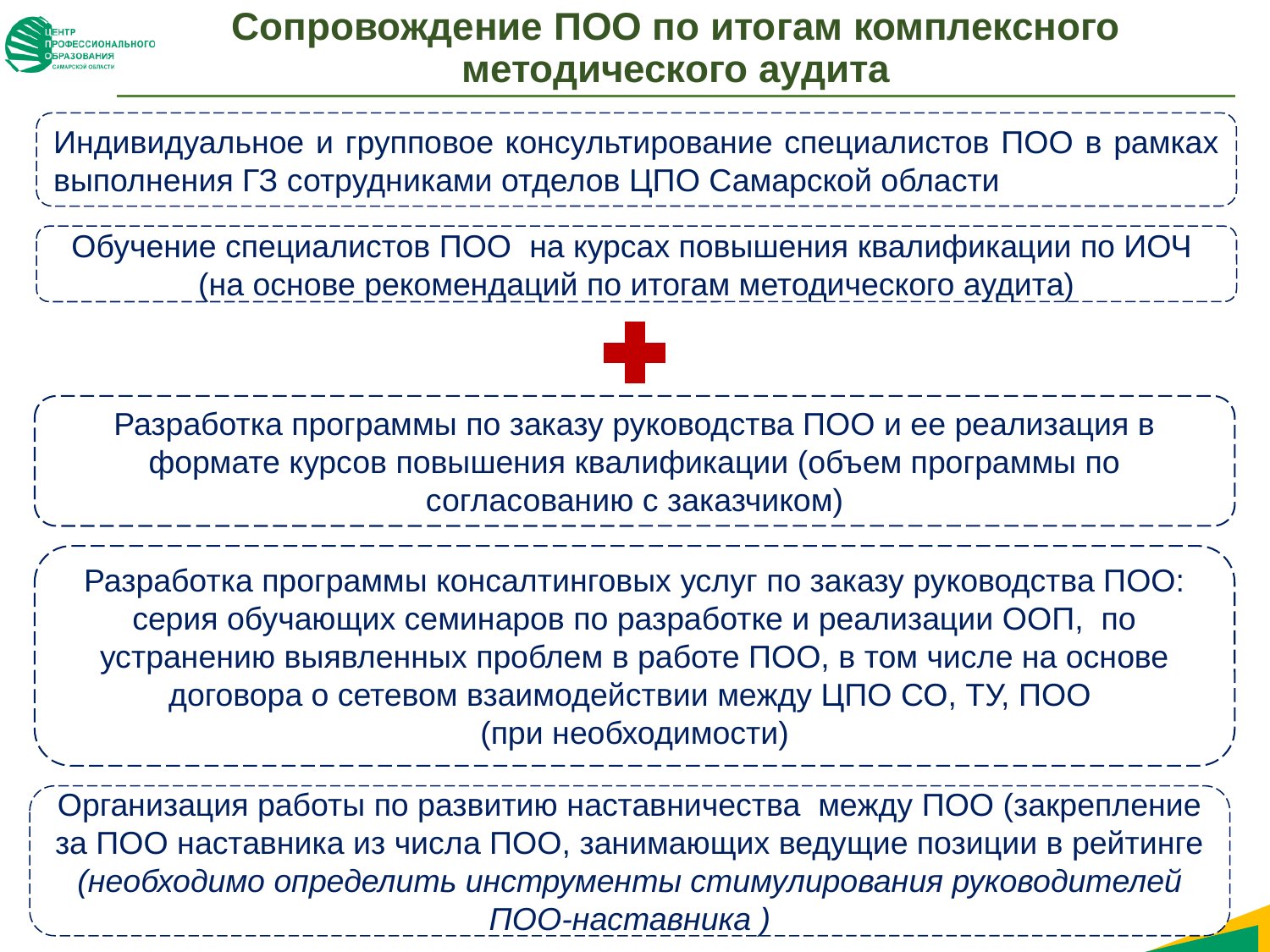

# Сопровождение ПОО по итогам комплексного методического аудита
Индивидуальное и групповое консультирование специалистов ПОО в рамках выполнения ГЗ сотрудниками отделов ЦПО Самарской области
Обучение специалистов ПОО  на курсах повышения квалификации по ИОЧ  (на основе рекомендаций по итогам методического аудита)

Разработка программы по заказу руководства ПОО и ее реализация в формате курсов повышения квалификации (объем программы по согласованию с заказчиком)
Разработка программы консалтинговых услуг по заказу руководства ПОО: серия обучающих семинаров по разработке и реализации ООП,  по устранению выявленных проблем в работе ПОО, в том числе на основе договора о сетевом взаимодействии между ЦПО СО, ТУ, ПОО
(при необходимости)
Организация работы по развитию наставничества  между ПОО (закрепление за ПОО наставника из числа ПОО, занимающих ведущие позиции в рейтинге (необходимо определить инструменты стимулирования руководителей ПОО-наставника )